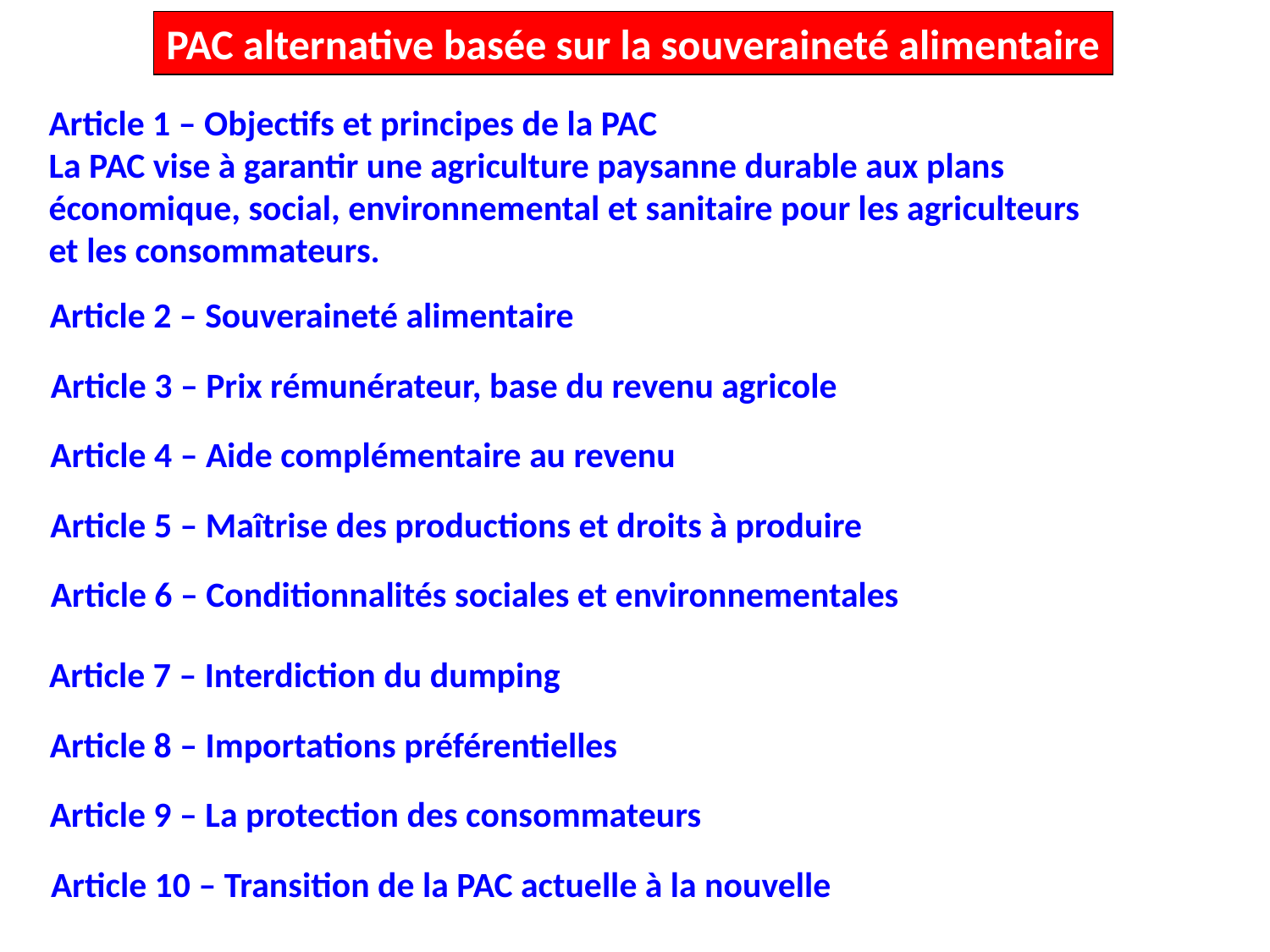

PAC alternative basée sur la souveraineté alimentaire
Article 1 – Objectifs et principes de la PAC
La PAC vise à garantir une agriculture paysanne durable aux plans
économique, social, environnemental et sanitaire pour les agriculteurs
et les consommateurs.
Article 2 – Souveraineté alimentaire
Article 3 – Prix rémunérateur, base du revenu agricole
Article 4 – Aide complémentaire au revenu
Article 5 – Maîtrise des productions et droits à produire
Article 6 – Conditionnalités sociales et environnementales
Article 7 – Interdiction du dumping
Article 8 – Importations préférentielles
Article 9 – La protection des consommateurs
Article 10 – Transition de la PAC actuelle à la nouvelle